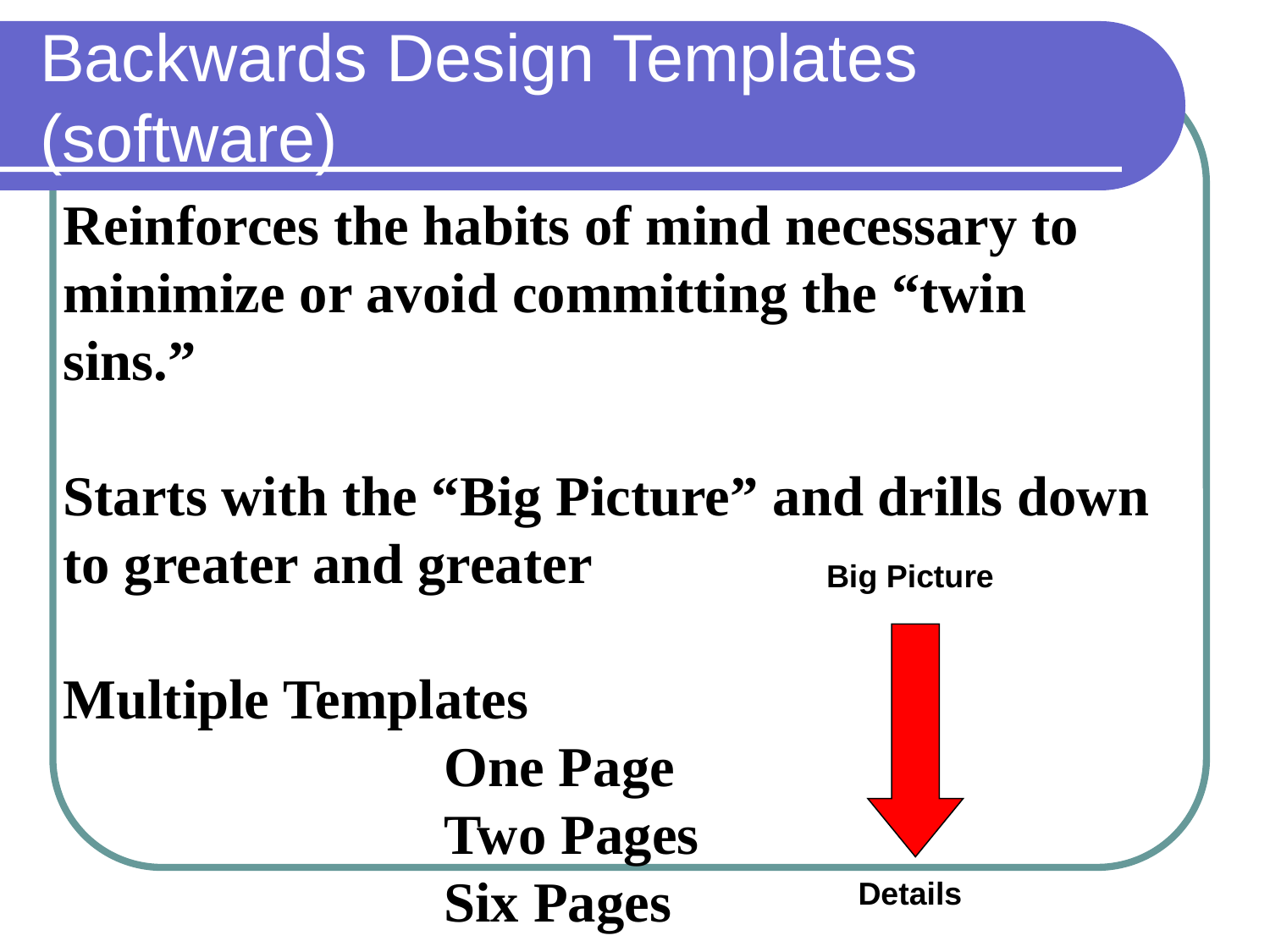

# Backwards Design Templates (software)
Reinforces the habits of mind necessary to minimize or avoid committing the “twin sins.”

Starts with the “Big Picture” and drills down to greater and greater

Multiple Templates 	 							One Page
			Two Pages
			Six Pages

Big Picture

Details